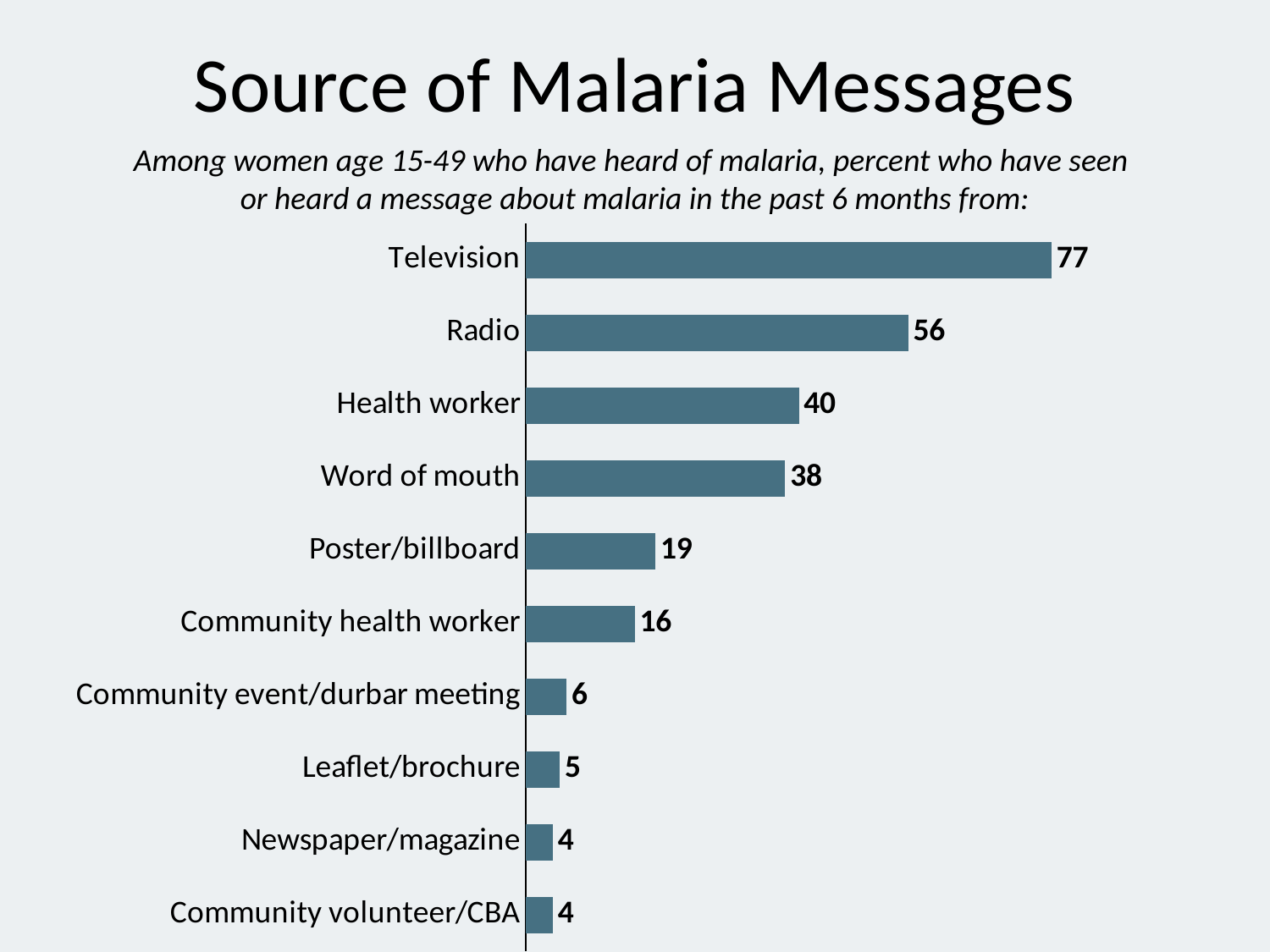

# Source of Malaria Messages
Among women age 15-49 who have heard of malaria, percent who have seen
or heard a message about malaria in the past 6 months from:

### Chart

| Category | Series 1 |
|---|---|
| Community volunteer/CBA | 4.0 |
| Newspaper/magazine | 4.0 |
| Leaflet/brochure | 5.0 |
| Community event/durbar meeting | 6.0 |
| Community health worker | 16.0 |
| Poster/billboard | 19.0 |
| Word of mouth | 38.0 |
| Health worker | 40.0 |
| Radio | 56.0 |
| Television | 77.0 |